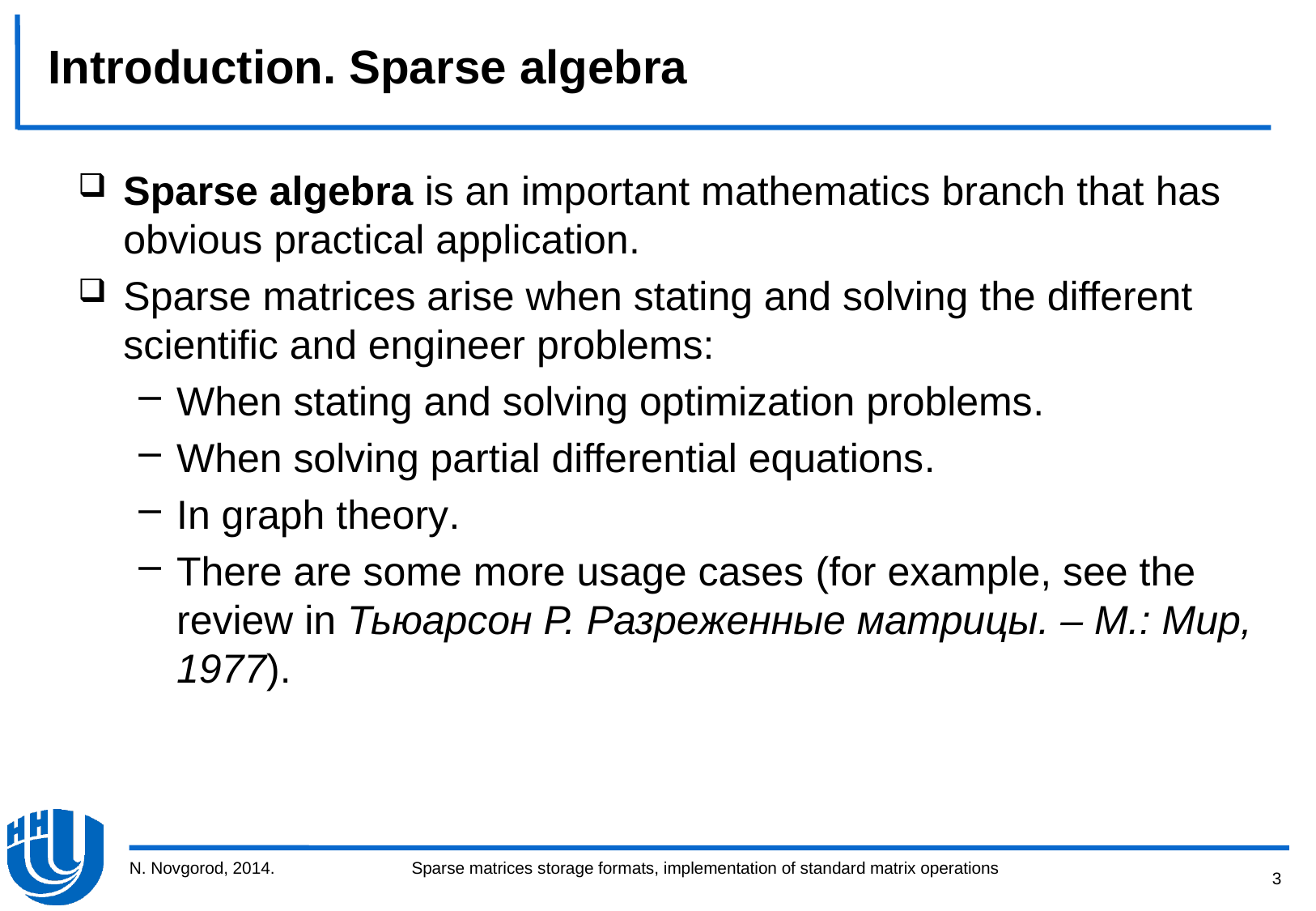

# Introduction. Sparse algebra
Sparse algebra is an important mathematics branch that has obvious practical application.
Sparse matrices arise when stating and solving the different scientific and engineer problems:
When stating and solving optimization problems.
When solving partial differential equations.
In graph theory.
There are some more usage cases (for example, see the review in Тьюарсон Р. Разреженные матрицы. – М.: Мир, 1977).
N. Novgorod, 2014.
3
Sparse matrices storage formats, implementation of standard matrix operations